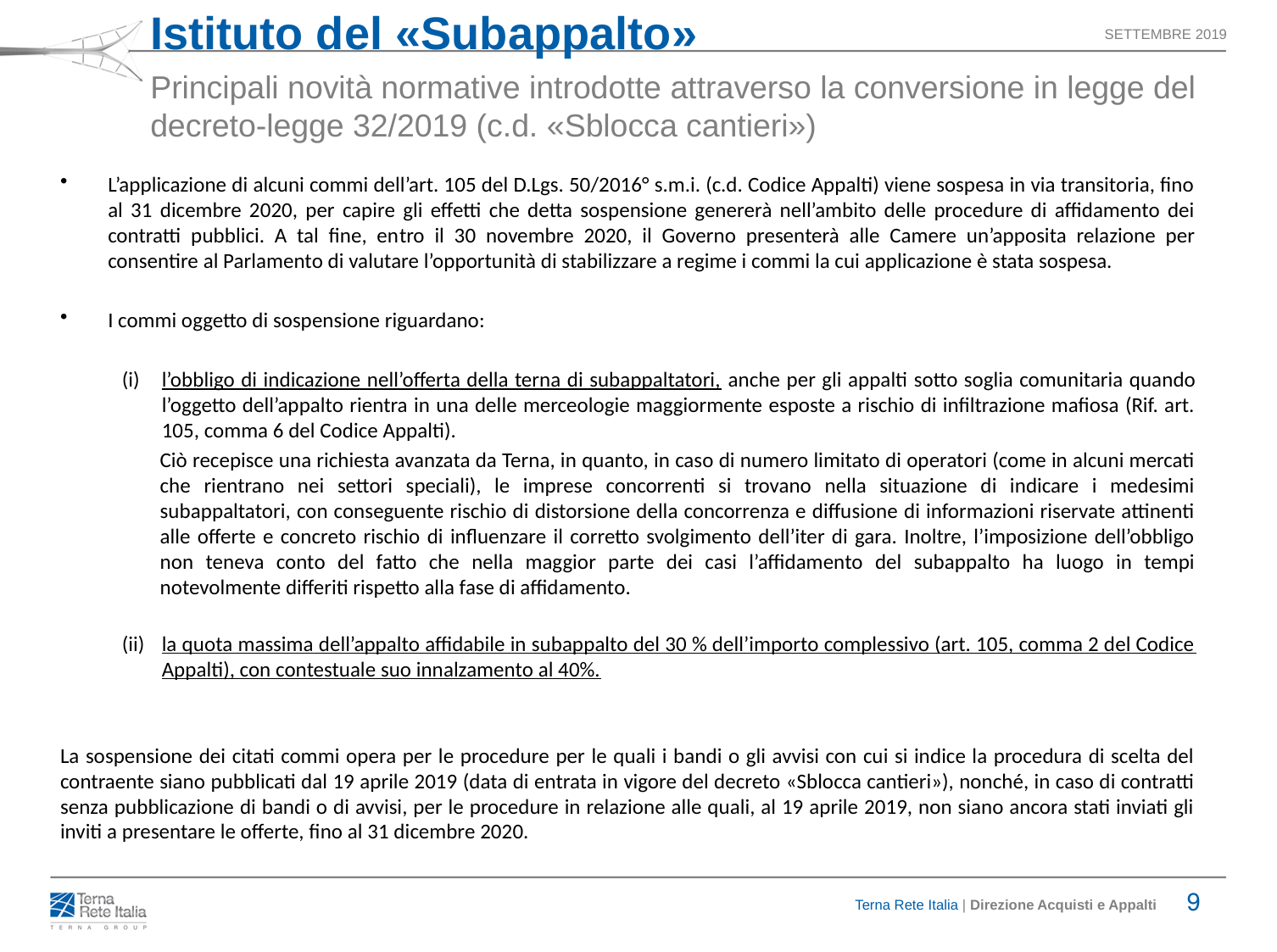

# Istituto del «Subappalto»
Principali novità normative introdotte attraverso la conversione in legge del decreto-legge 32/2019 (c.d. «Sblocca cantieri»)

L’applicazione di alcuni commi dell’art. 105 del D.Lgs. 50/2016° s.m.i. (c.d. Codice Appalti) viene sospesa in via transitoria, fino al 31 dicembre 2020, per capire gli effetti che detta sospensione genererà nell’ambito delle procedure di affidamento dei contratti pubblici. A tal fine, entro il 30 novembre 2020, il Governo presenterà alle Camere un’apposita relazione per consentire al Parlamento di valutare l’opportunità di stabilizzare a regime i commi la cui applicazione è stata sospesa.

I commi oggetto di sospensione riguardano:

l’obbligo di indicazione nell’offerta della terna di subappaltatori, anche per gli appalti sotto soglia comunitaria quando l’oggetto dell’appalto rientra in una delle merceologie maggiormente esposte a rischio di infiltrazione mafiosa (Rif. art. 105, comma 6 del Codice Appalti).
Ciò recepisce una richiesta avanzata da Terna, in quanto, in caso di numero limitato di operatori (come in alcuni mercati che rientrano nei settori speciali), le imprese concorrenti si trovano nella situazione di indicare i medesimi subappaltatori, con conseguente rischio di distorsione della concorrenza e diffusione di informazioni riservate attinenti alle offerte e concreto rischio di influenzare il corretto svolgimento dell’iter di gara. Inoltre, l’imposizione dell’obbligo non teneva conto del fatto che nella maggior parte dei casi l’affidamento del subappalto ha luogo in tempi notevolmente differiti rispetto alla fase di affidamento.

la quota massima dell’appalto affidabile in subappalto del 30 % dell’importo complessivo (art. 105, comma 2 del Codice Appalti), con contestuale suo innalzamento al 40%.

La sospensione dei citati commi opera per le procedure per le quali i bandi o gli avvisi con cui si indice la procedura di scelta del contraente siano pubblicati dal 19 aprile 2019 (data di entrata in vigore del decreto «Sblocca cantieri»), nonché, in caso di contratti senza pubblicazione di bandi o di avvisi, per le procedure in relazione alle quali, al 19 aprile 2019, non siano ancora stati inviati gli inviti a presentare le offerte, fino al 31 dicembre 2020.

9